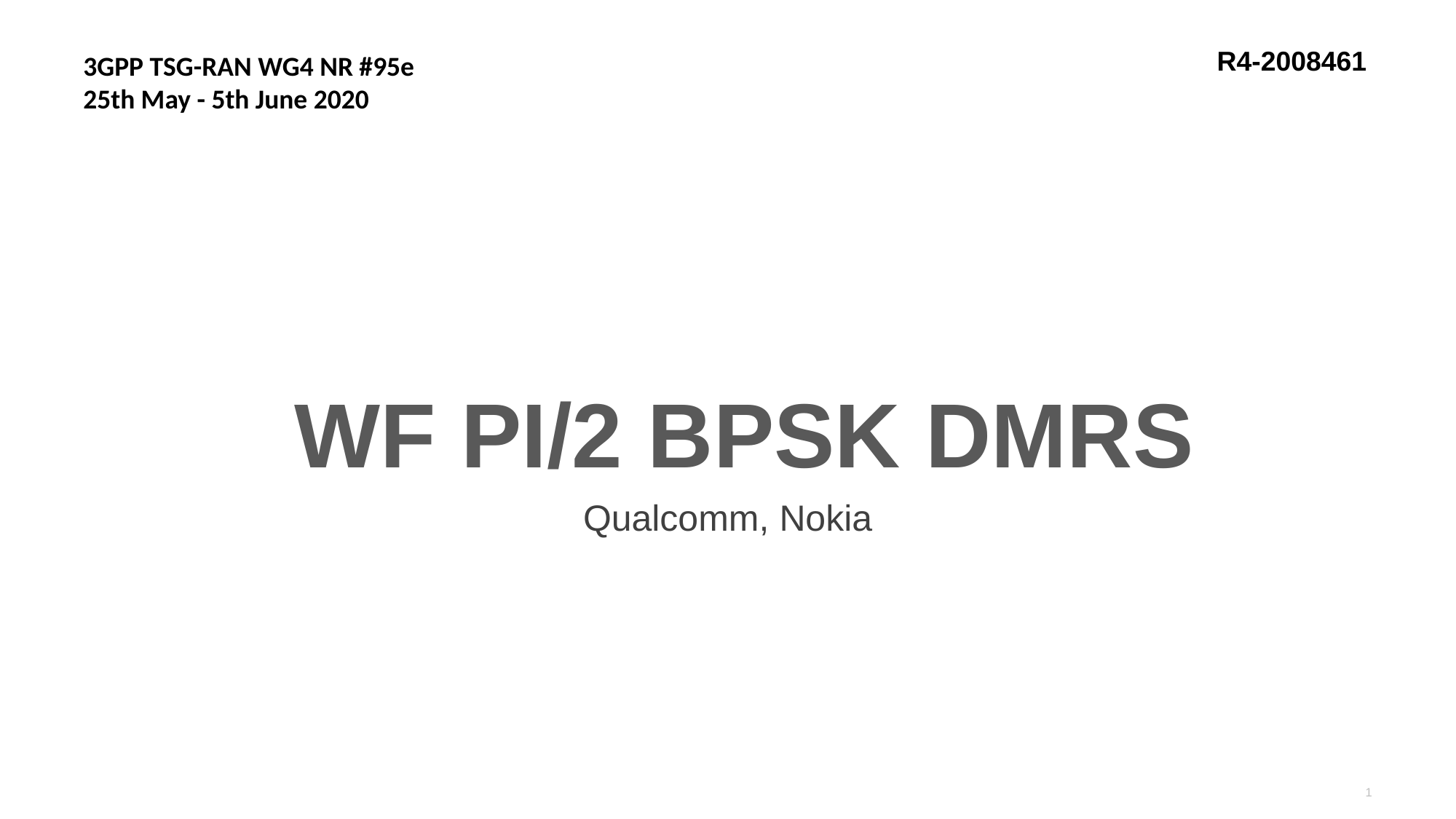

R4-2008461
3GPP TSG-RAN WG4 NR #95e
25th May - 5th June 2020
# WF PI/2 BPSK DMRS
Qualcomm, Nokia